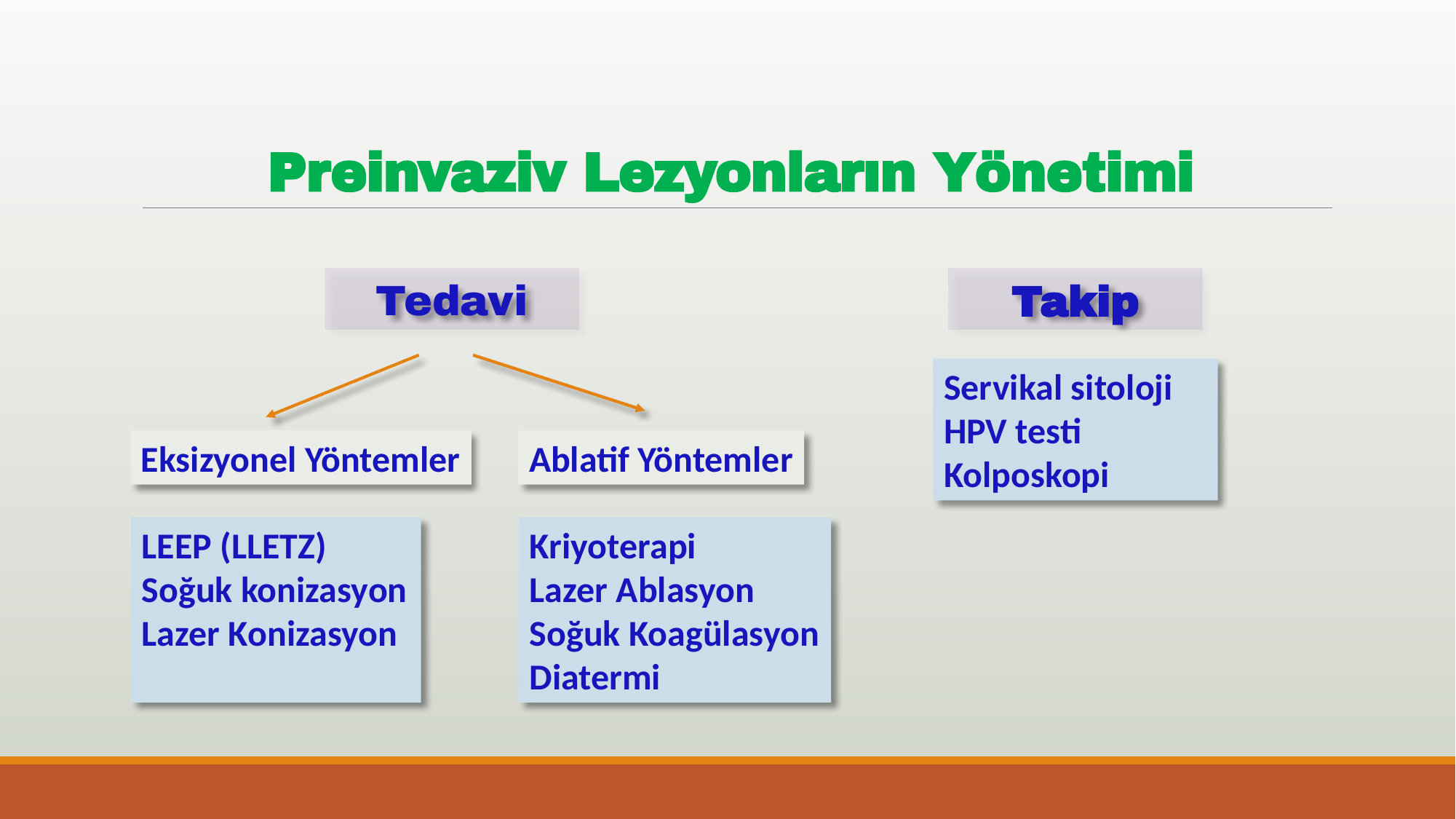

# Preinvaziv Lezyonların Yönetimi
Tedavi
Takip
Servikal sitoloji
HPV testi
Kolposkopi
Eksizyonel Yöntemler
Ablatif Yöntemler
LEEP (LLETZ)
Soğuk konizasyon
Lazer Konizasyon

Kriyoterapi
Lazer Ablasyon
Soğuk Koagülasyon
Diatermi